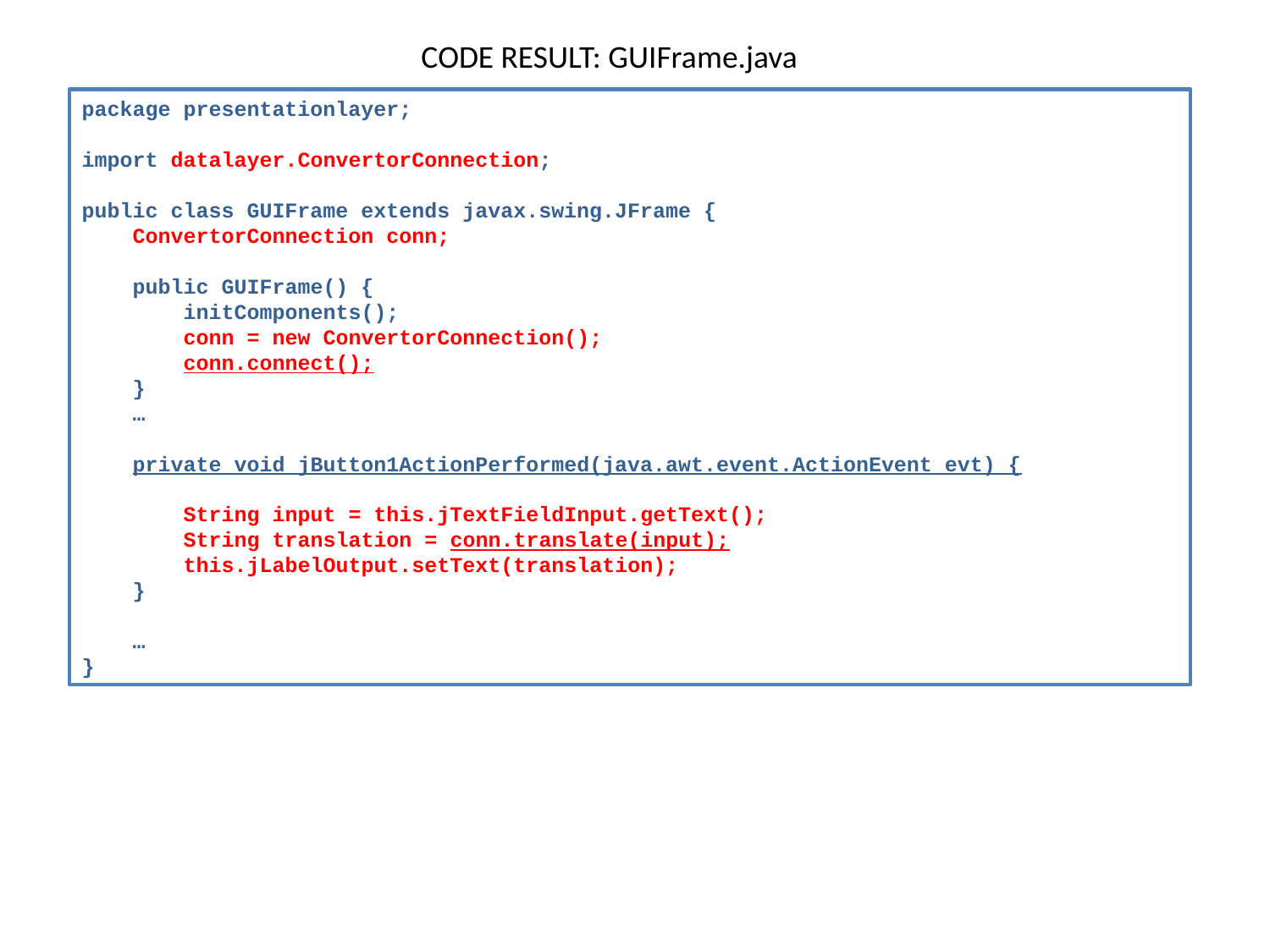

CODE RESULT: GUIFrame.java
package presentationlayer;

import datalayer.ConvertorConnection;

public class GUIFrame extends javax.swing.JFrame {
    ConvertorConnection conn;

    public GUIFrame() {
        initComponents();
        conn = new ConvertorConnection();
        conn.connect();
    }
    …

    private void jButton1ActionPerformed(java.awt.event.ActionEvent evt) {
        String input = this.jTextFieldInput.getText();
        String translation = conn.translate(input);
        this.jLabelOutput.setText(translation);
    }

    …
}